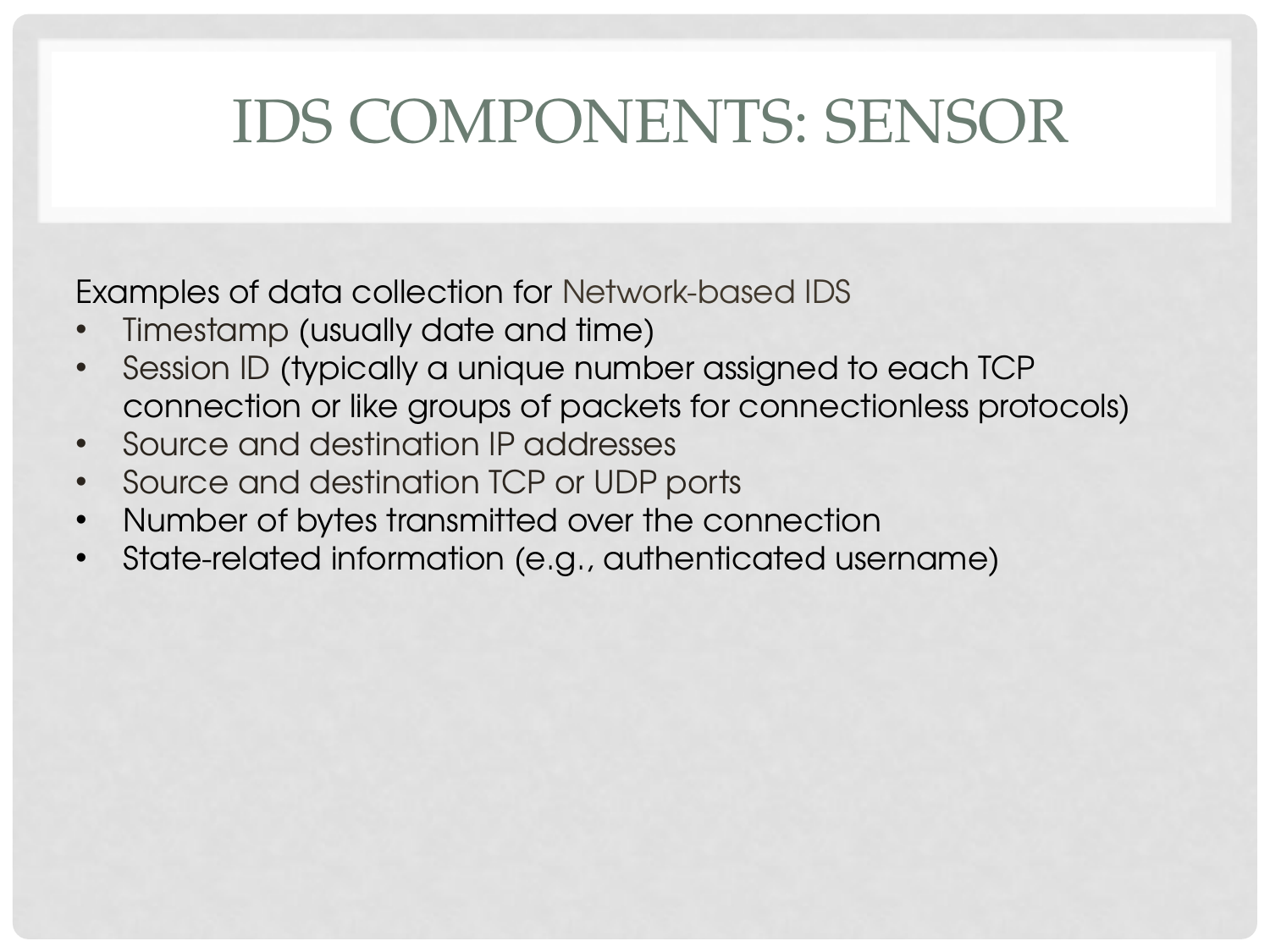

# IDS Components: Sensor
Examples of data collection for Network-based IDS
Timestamp (usually date and time)
Session ID (typically a unique number assigned to each TCP connection or like groups of packets for connectionless protocols)
Source and destination IP addresses
Source and destination TCP or UDP ports
Number of bytes transmitted over the connection
State-related information (e.g., authenticated username)